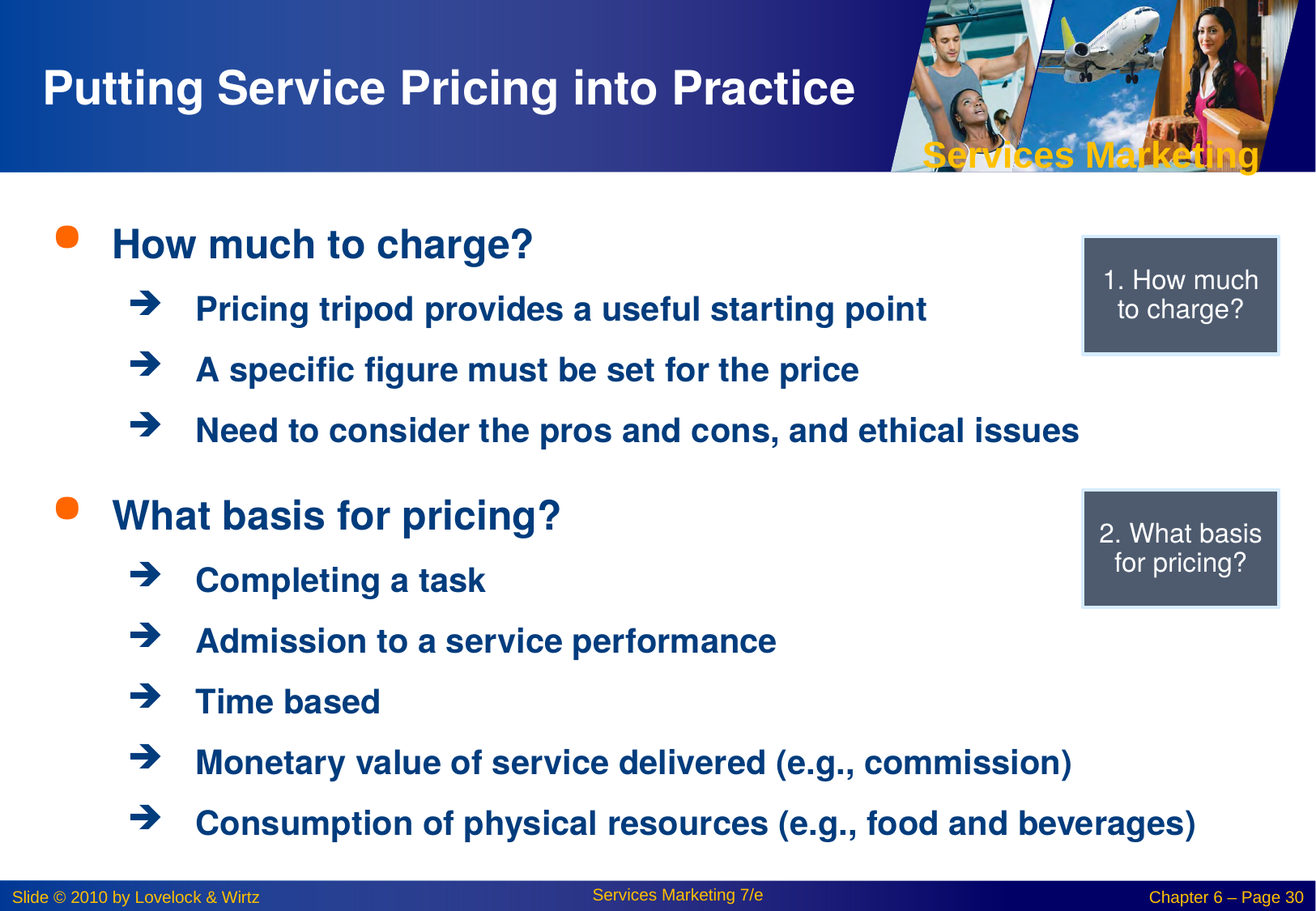

# Putting Service Pricing into Practice
How much to charge?
Pricing tripod provides a useful starting point
A specific figure must be set for the price
Need to consider the pros and cons, and ethical issues
What basis for pricing?
Completing a task
Admission to a service performance
Time based
Monetary value of service delivered (e.g., commission)
Consumption of physical resources (e.g., food and beverages)

1. How much to charge?

2. What basis for pricing?